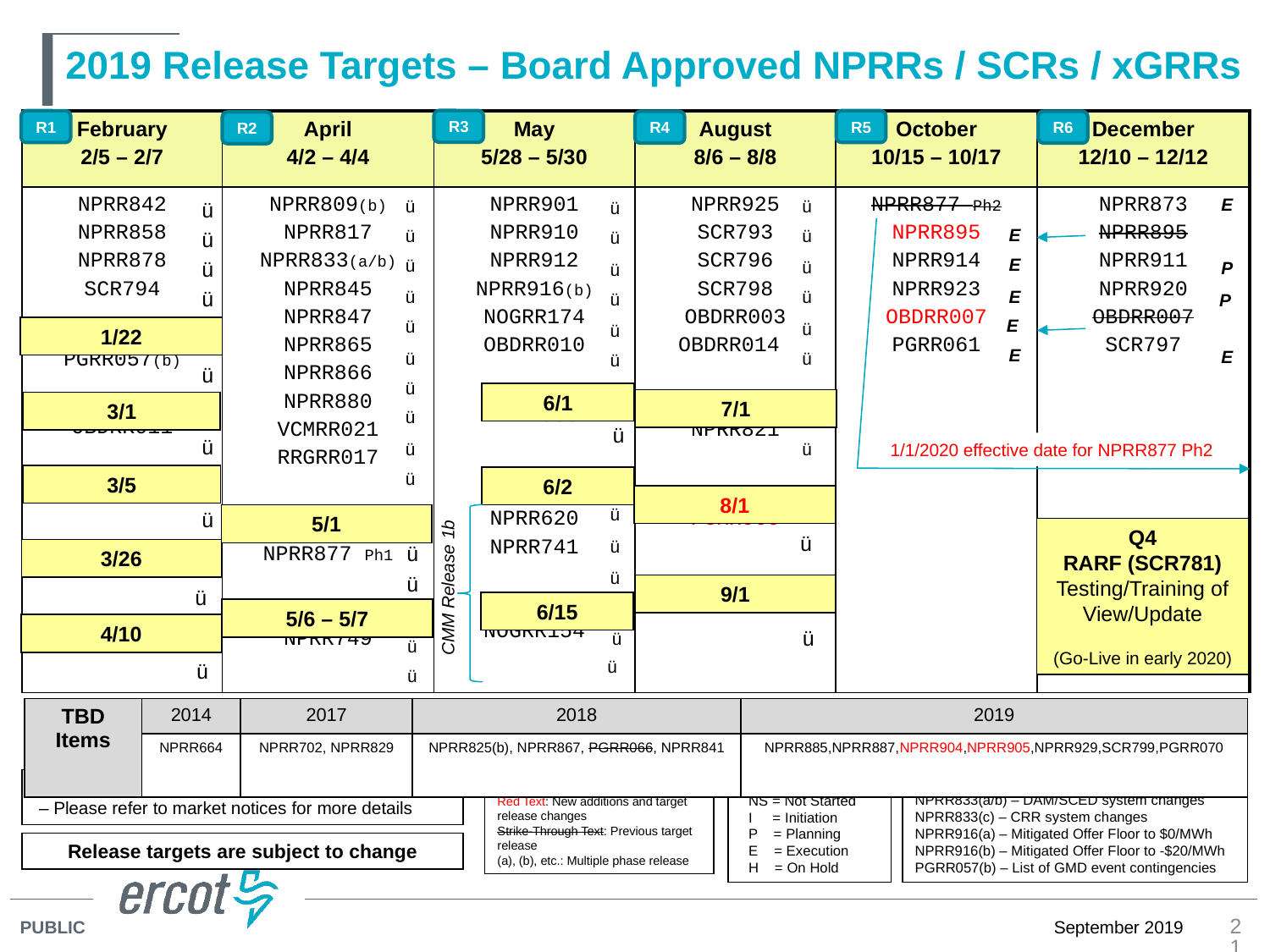

# 2019 Release Targets – Board Approved NPRRs / SCRs / xGRRs
R3
R5
R1
| February 2/5 – 2/7 | April 4/2 – 4/4 | May 5/28 – 5/30 | August 8/6 – 8/8 | October 10/15 – 10/17 | December 12/10 – 12/12 |
| --- | --- | --- | --- | --- | --- |
| NPRR842 NPRR858 NPRR878 SCR794 PGRR057(b) OBDRR011 RMGRR156 PGRR062 NPRR916(a) | NPRR809(b) NPRR817 NPRR833(a/b) NPRR845 NPRR847 NPRR865 NPRR866 NPRR880 VCMRR021 RRGRR017 VCMRR022 NPRR877 Ph1 NPRR833(c) NPRR749 | NPRR901 NPRR910 NPRR912 NPRR916(b) NOGRR174 OBDRR010 NPRR909 NPRR519 NPRR620 NPRR741 NPRR755 NOGRR154 | NPRR925 SCR793 SCR796 SCR798 OBDRR003 OBDRR014 NPRR821 PGRR066 NPRR899 | NPRR877 Ph2 NPRR895 NPRR914 NPRR923 OBDRR007 PGRR061 RR917(a) PGRR070(a) | NPRR873 NPRR895 NPRR911 NPRR920 OBDRR007 SCR797 |
R4
R6
R2
E

P

P

E

E

E

E

E

E

ü

ü

ü

ü

ü

ü

ü

ü

ü

ü

ü

ü
ü

ü

ü

ü

ü

ü

ü
ü

ü

ü

ü

ü

ü

ü
ü

ü

ü

ü

ü

ü

ü

ü

ü

1/22
6/1
7/1
3/1
ü
1/1/2020 effective date for NPRR877 Ph2
3/5
6/2
8/1

5/1
Q4
RARF (SCR781)
Testing/Training of View/Update

(Go-Live in early 2020)
ü
ü
3/26
ü
CMM Release 1b
9/1
ü
6/15
5/6 – 5/7
4/10
ü
ü

ü
ü

| TBD Items | 2014 | 2017 | 2018 | 2019 |
| --- | --- | --- | --- | --- |
|  | NPRR664 | NPRR702, NPRR829 | NPRR825(b), NPRR867, PGRR066, NPRR841 | NPRR885,NPRR887,NPRR904,NPRR905,NPRR929,SCR799,PGRR070 |
NPRR809(b) – Reporting/posting system changes
NPRR833(a/b) – DAM/SCED system changes
NPRR833(c) – CRR system changes
NPRR916(a) – Mitigated Offer Floor to $0/MWh
NPRR916(b) – Mitigated Offer Floor to -$20/MWh
PGRR057(b) – List of GMD event contingencies
Project Status Codes
  NS = Not Started
  I     = Initiation
  P    = Planning
  E    = Execution
  H    = On Hold
Go-live dates can differ from Protocol effective dates – Please refer to market notices for more details
APPENDIX
Red Text: New additions and target release changes
Strike-Through Text: Previous target release
(a), (b), etc.: Multiple phase release
Release targets are subject to change
21